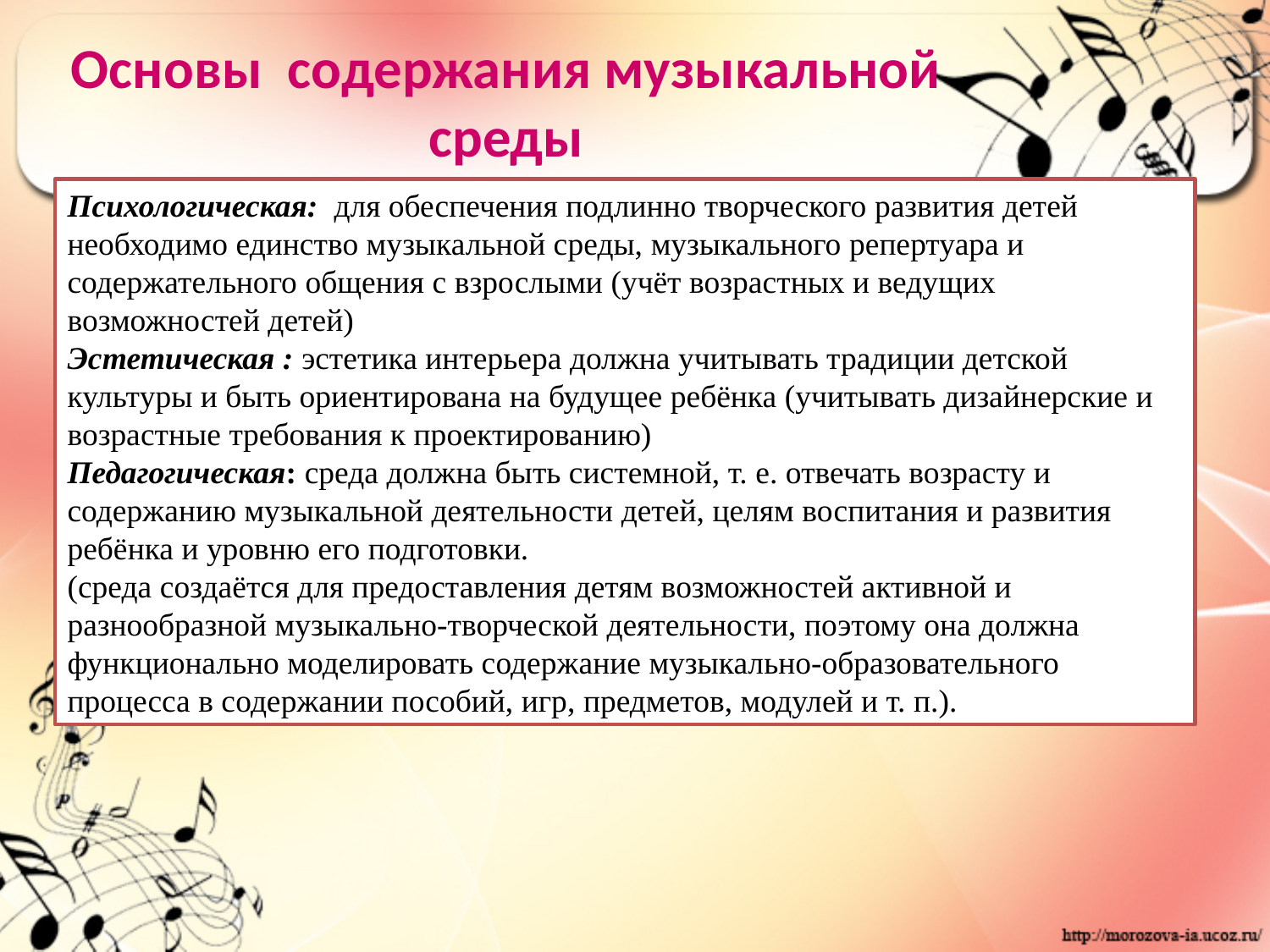

Основы  содержания музыкальной
среды
Психологическая:  для обеспечения подлинно творческого развития детей необходимо единство музыкальной среды, музыкального репертуара и содержательного общения с взрослыми (учёт возрастных и ведущих возможностей детей)
Эстетическая : эстетика интерьера должна учитывать традиции детской культуры и быть ориентирована на будущее ребёнка (учитывать дизайнерские и возрастные требования к проектированию)
Педагогическая: среда должна быть системной, т. е. отвечать возрасту и содержанию музыкальной деятельности детей, целям воспитания и развития ребёнка и уровню его подготовки.
(среда создаётся для предоставления детям возможностей активной и разнообразной музыкально-творческой деятельности, поэтому она должна функционально моделировать содержание музыкально-образовательного процесса в содержании пособий, игр, предметов, модулей и т. п.).